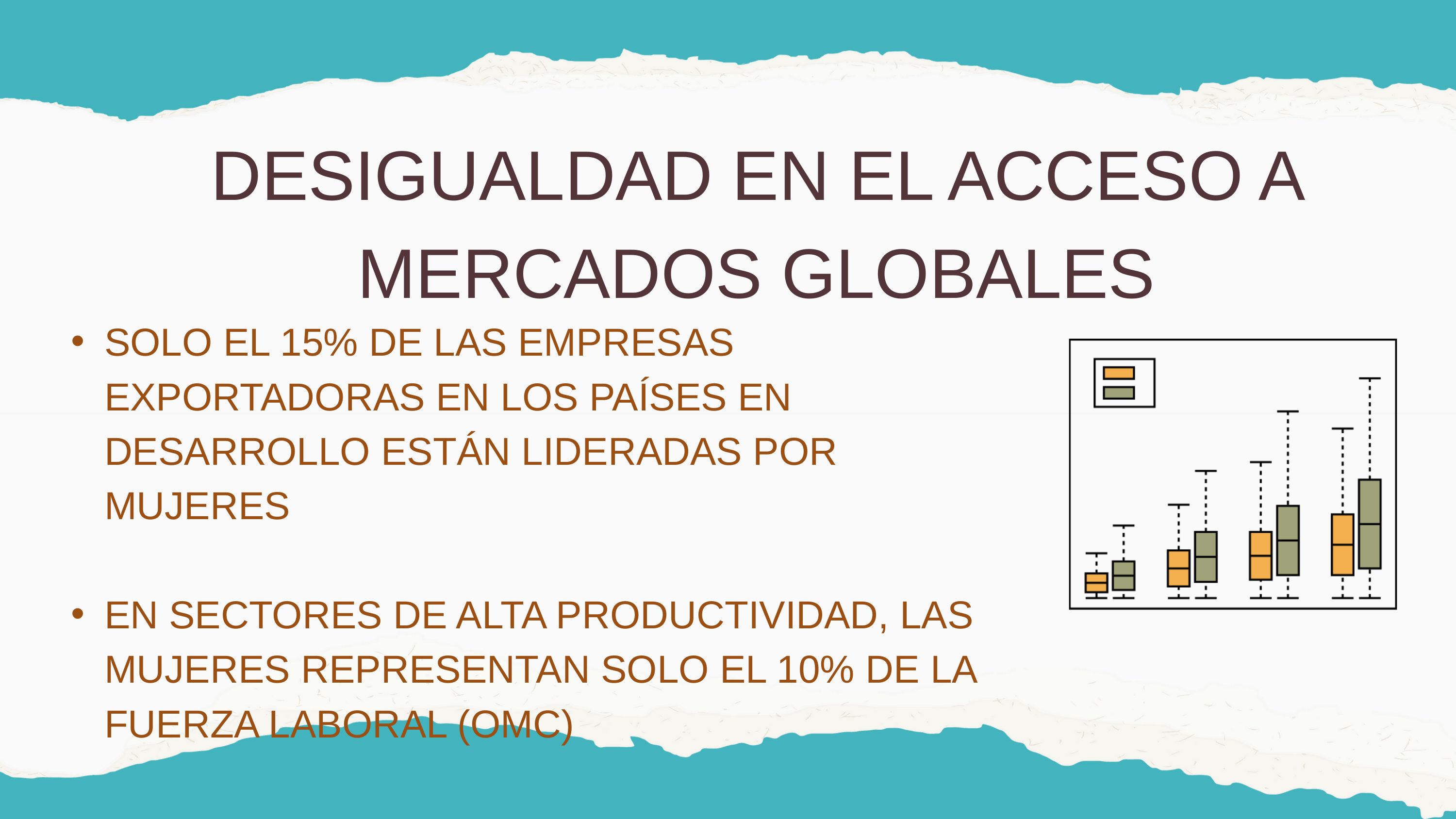

DESIGUALDAD EN EL ACCESO A MERCADOS GLOBALES
SOLO EL 15% DE LAS EMPRESAS EXPORTADORAS EN LOS PAÍSES EN DESARROLLO ESTÁN LIDERADAS POR MUJERES

EN SECTORES DE ALTA PRODUCTIVIDAD, LAS MUJERES REPRESENTAN SOLO EL 10% DE LA FUERZA LABORAL (OMC)